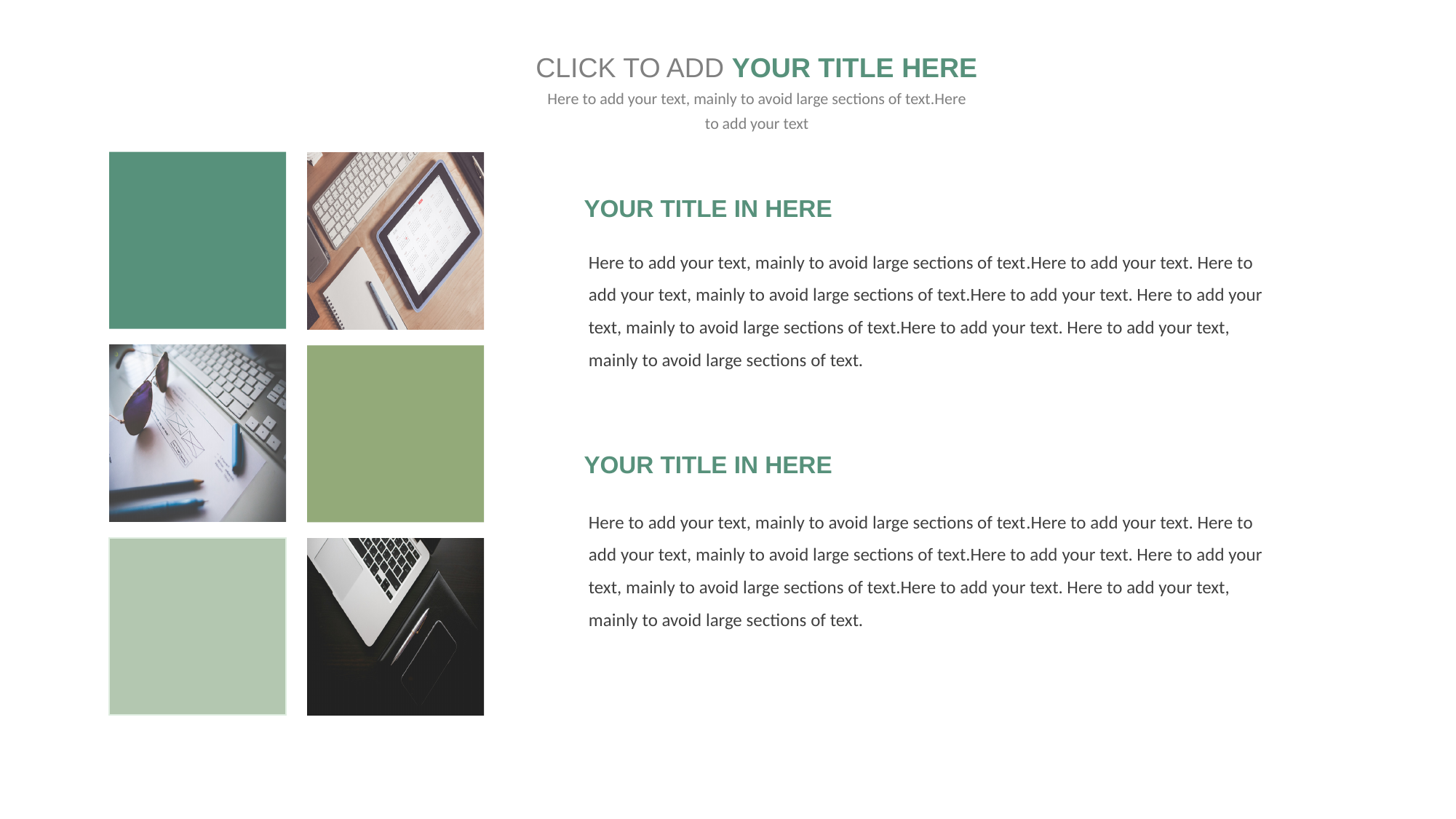

CLICK TO ADD YOUR TITLE HERE
Here to add your text, mainly to avoid large sections of text.Here to add your text

YOUR TITLE IN HERE
Here to add your text, mainly to avoid large sections of text.Here to add your text. Here to add your text, mainly to avoid large sections of text.Here to add your text. Here to add your text, mainly to avoid large sections of text.Here to add your text. Here to add your text, mainly to avoid large sections of text.

YOUR TITLE IN HERE
Here to add your text, mainly to avoid large sections of text.Here to add your text. Here to add your text, mainly to avoid large sections of text.Here to add your text. Here to add your text, mainly to avoid large sections of text.Here to add your text. Here to add your text, mainly to avoid large sections of text.